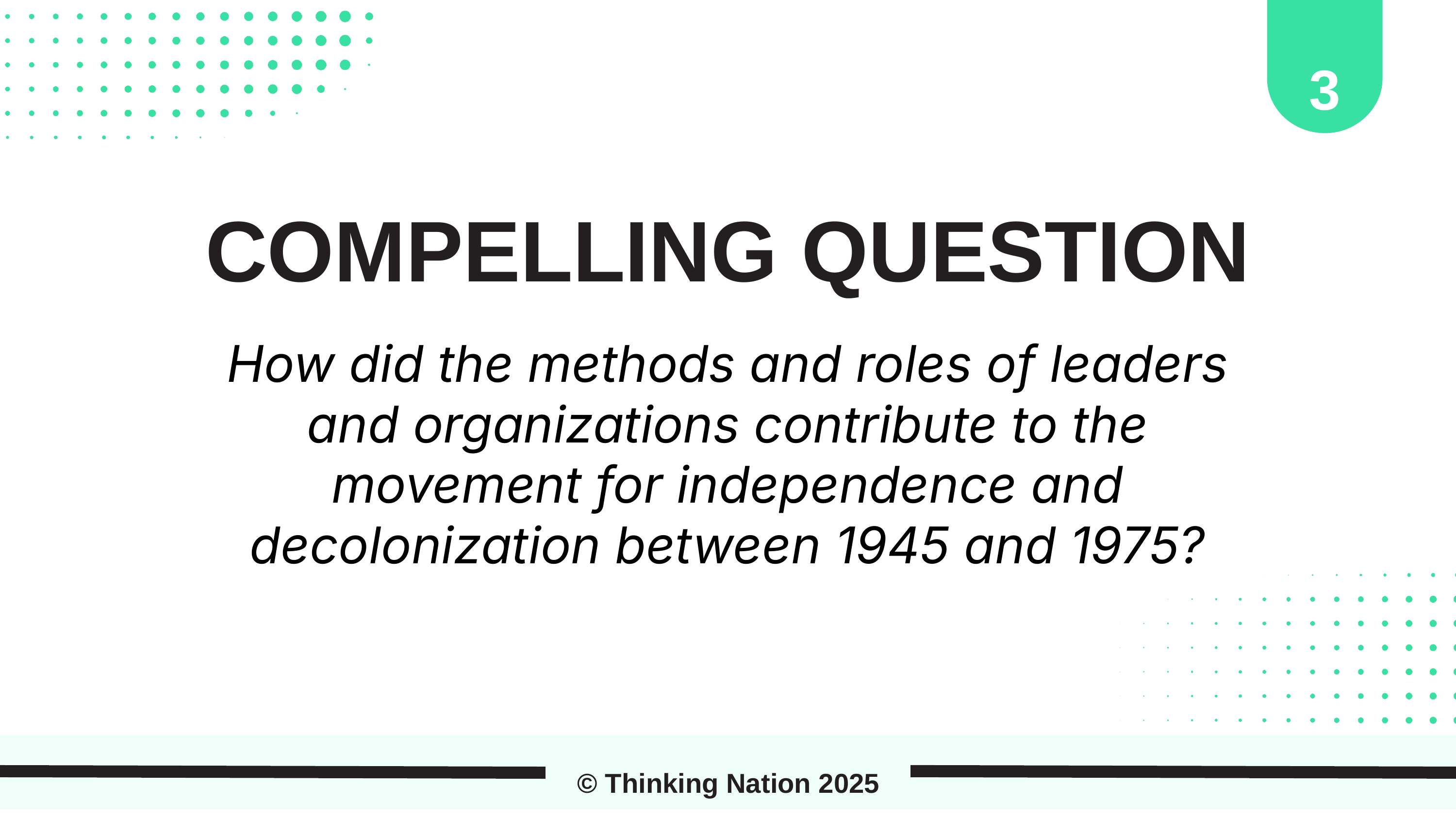

3
COMPELLING QUESTION
How did the methods and roles of leaders and organizations contribute to the movement for independence and decolonization between 1945 and 1975?

© Thinking Nation 2025